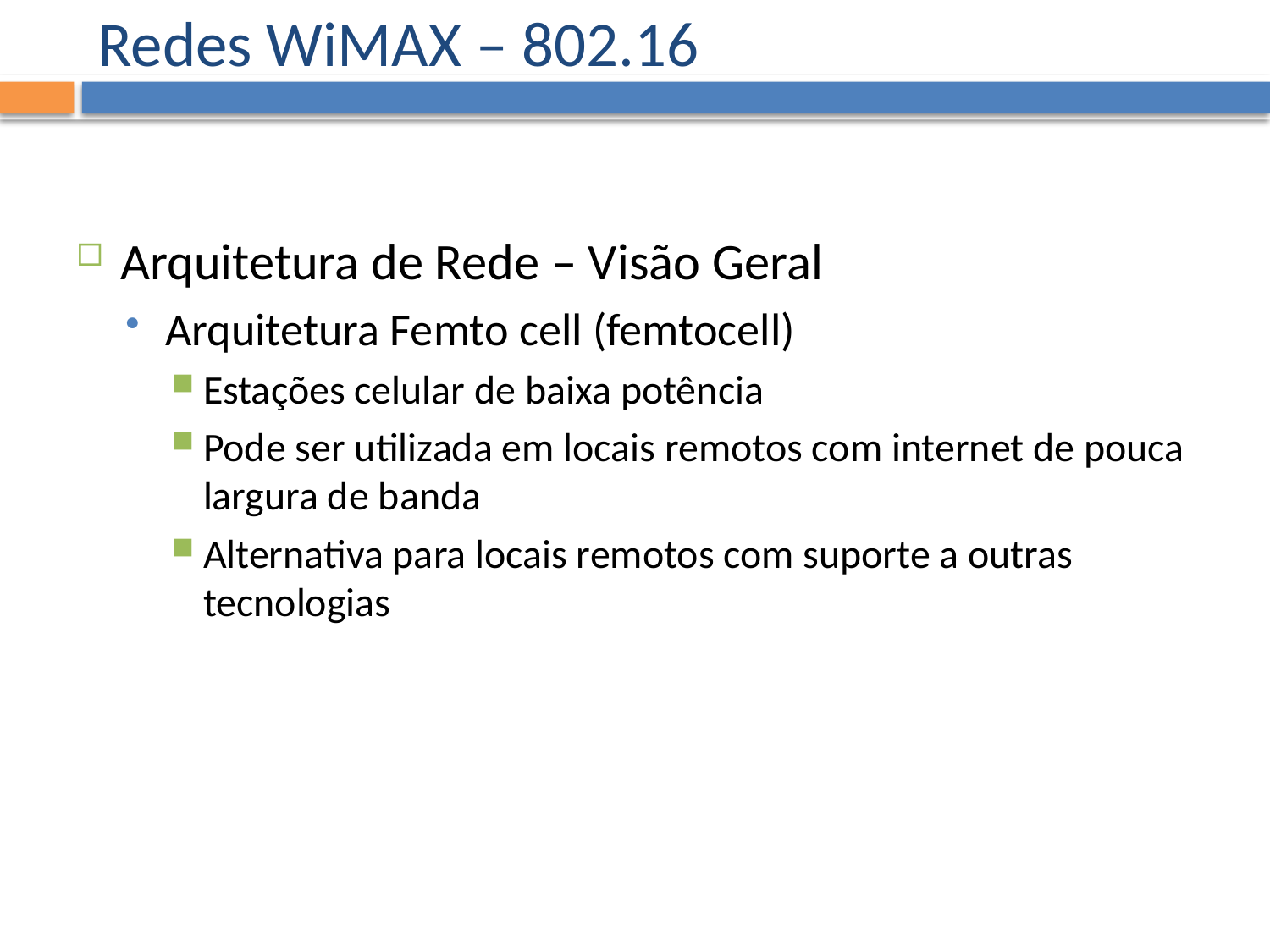

# Redes WiMAX – 802.16
Arquitetura de Rede – Visão Geral
Arquitetura Femto cell (femtocell)
Estações celular de baixa potência
Pode ser utilizada em locais remotos com internet de pouca largura de banda
Alternativa para locais remotos com suporte a outras tecnologias